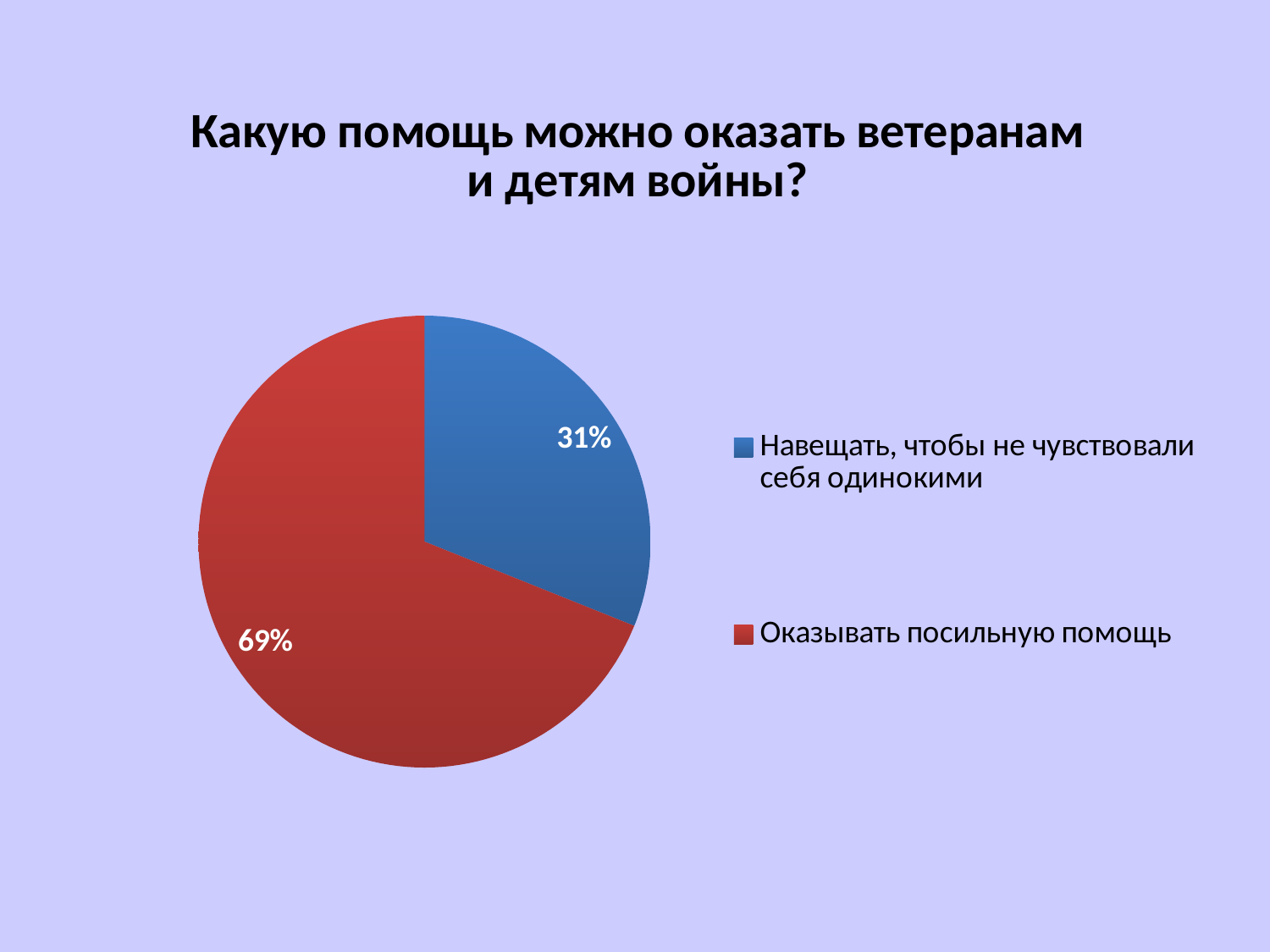

### Chart: Какую помощь можно оказать ветеранам и детям войны?

| Category | Какую помощь можно оказать ветеранам и детям войны? |
|---|---|
| Навещать, чтобы не чувствовали себя одинокими | 46.0 |
| Оказывать посильную помощь | 102.0 |